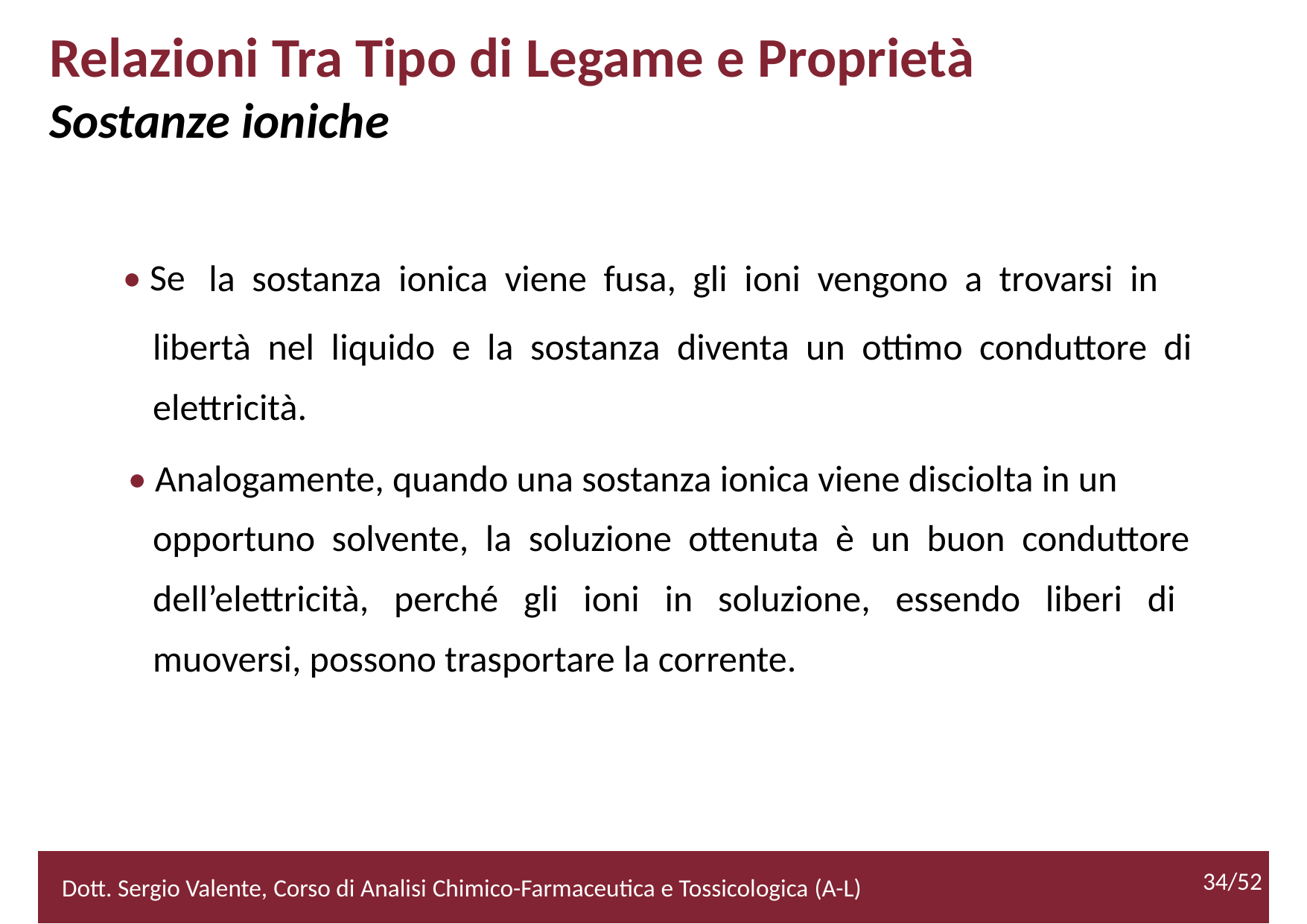

Relazioni Tra Tipo di Legame e Proprietà
Sostanze ioniche
• Se
la  sostanza  ionica  viene  fusa,  gli  ioni  vengono  a  trovarsi  in
	libertà  nel  liquido  e  la  sostanza  diventa  un  ottimo  conduttore  di

	elettricità.

• Analogamente, quando una sostanza ionica viene disciolta in un

	opportuno  solvente,  la  soluzione  ottenuta  è  un  buon  conduttore

	dell’elettricità,   perché   gli   ioni   in   soluzione,   essendo   liberi   di

	muoversi, possono trasportare la corrente.

34/52
Dott. Sergio Valente, Corso di Analisi Chimico-Farmaceutica e Tossicologica (A-L)